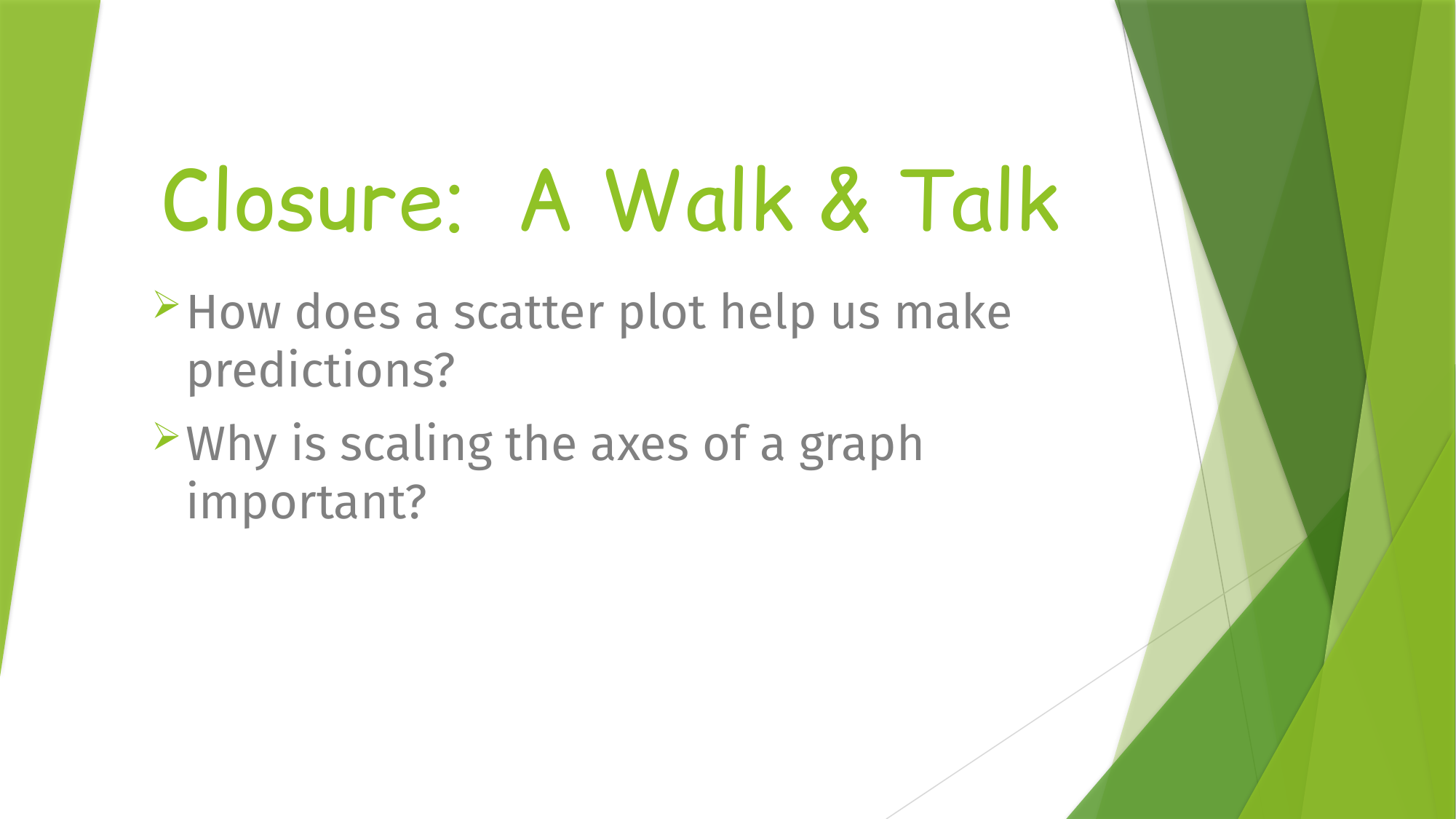

# Closure:  A Walk & Talk
How does a scatter plot help us make predictions?
Why is scaling the axes of a graph important?